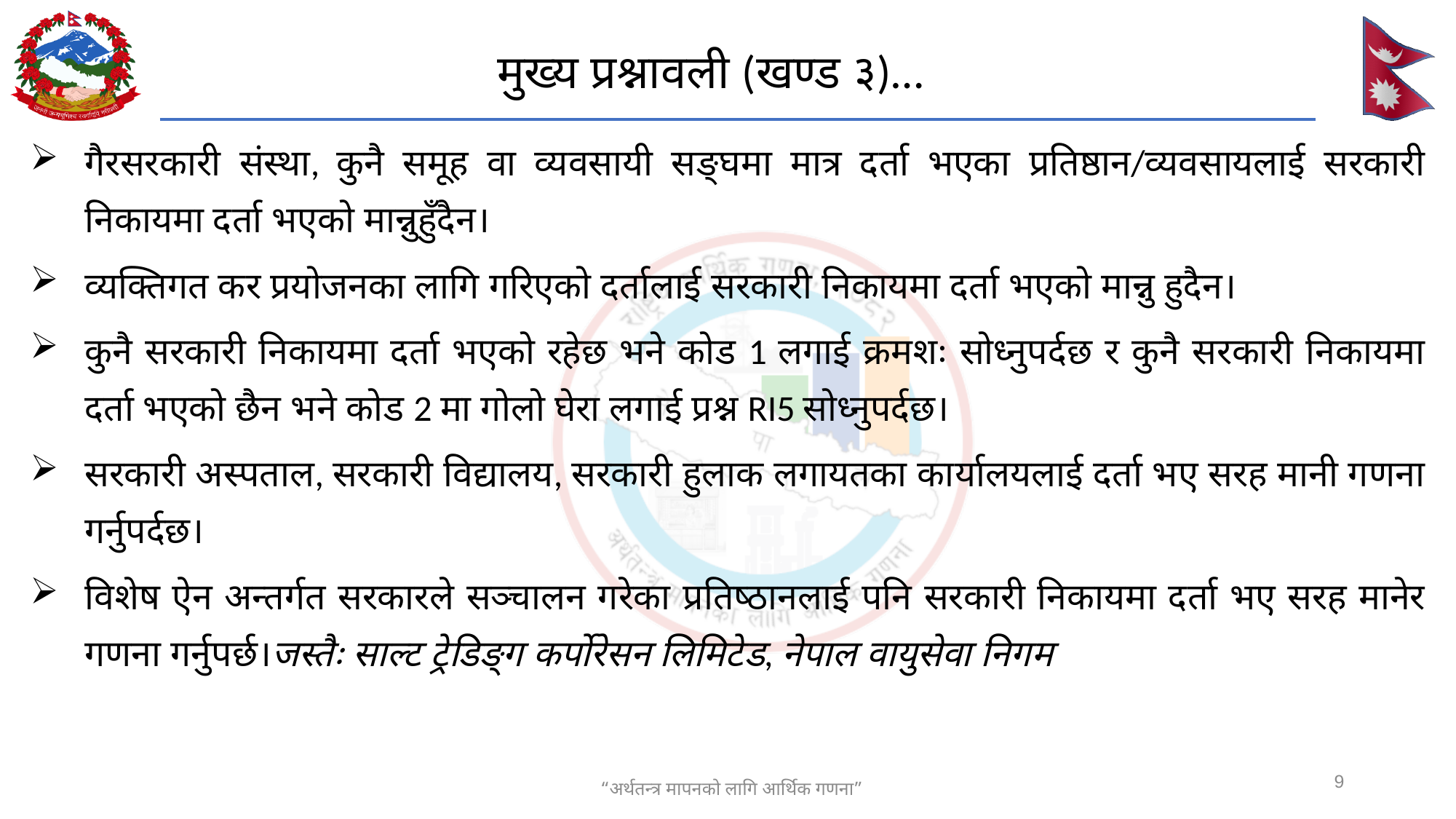

# मुख्य प्रश्नावली (खण्ड ३)…
गैरसरकारी संस्था, कुनै समूह वा व्यवसायी सङ्‍घमा मात्र दर्ता भएका प्रतिष्ठान/व्यवसायलाई सरकारी निकायमा दर्ता भएको मान्नुहुँदैन।
व्यक्तिगत कर प्रयोजनका लागि गरिएको दर्तालाई सरकारी निकायमा दर्ता भएको मान्नु हुदैन।
कुनै सरकारी निकायमा दर्ता भएको रहेछ भने कोड 1 लगाई क्रमशः सोध्नुपर्दछ र कुनै सरकारी निकायमा दर्ता भएको छैन भने कोड 2 मा गोलो घेरा लगाई प्रश्न RI5 सोध्नुपर्दछ।
सरकारी अस्पताल, सरकारी विद्यालय, सरकारी हुलाक लगायतका कार्यालयलाई दर्ता भए सरह मानी गणना गर्नुपर्दछ।
विशेष ऐन अन्तर्गत सरकारले सञ्चालन गरेका प्रतिष्ठानलाई पनि सरकारी निकायमा दर्ता भए सरह मानेर गणना गर्नुपर्छ।जस्तैः साल्ट ट्रेडिङ्ग कर्पोरेसन लिमिटेड, नेपाल वायुसेवा निगम
9
“अर्थतन्त्र मापनको लागि आर्थिक गणना”